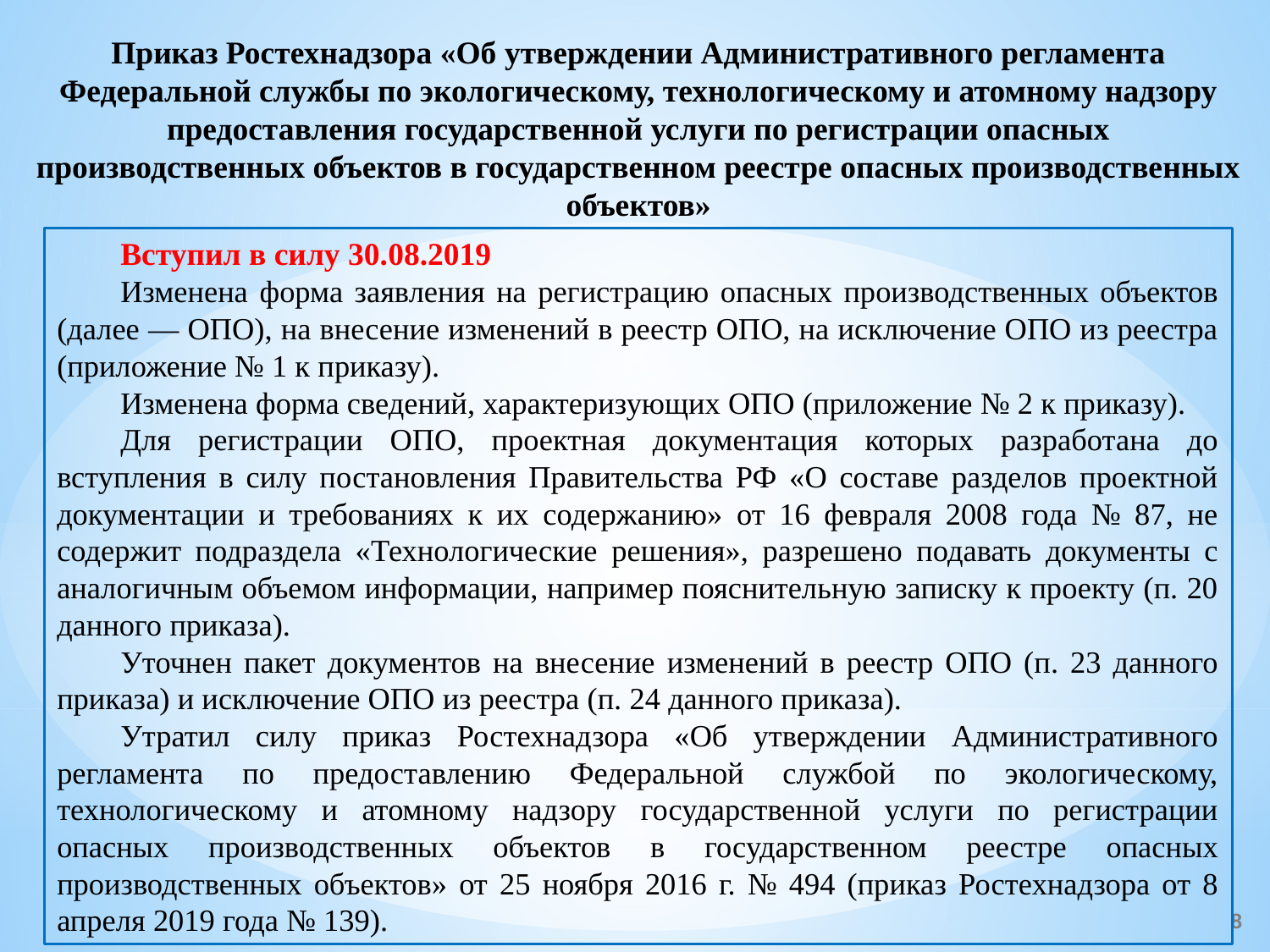

Приказ Ростехнадзора «Об утверждении Административного регламента Федеральной службы по экологическому, технологическому и атомному надзору предоставления государственной услуги по регистрации опасных производственных объектов в государственном реестре опасных производственных объектов»
Вступил в силу 30.08.2019
Изменена форма заявления на регистрацию опасных производственных объектов (далее — ОПО), на внесение изменений в реестр ОПО, на исключение ОПО из реестра (приложение № 1 к приказу).
Изменена форма сведений, характеризующих ОПО (приложение № 2 к приказу).
Для регистрации ОПО, проектная документация которых разработана до вступления в силу постановления Правительства РФ «О составе разделов проектной документации и требованиях к их содержанию» от 16 февраля 2008 года № 87, не содержит подраздела «Технологические решения», разрешено подавать документы с аналогичным объемом информации, например пояснительную записку к проекту (п. 20 данного приказа).
Уточнен пакет документов на внесение изменений в реестр ОПО (п. 23 данного приказа) и исключение ОПО из реестра (п. 24 данного приказа).
Утратил силу приказ Ростехнадзора «Об утверждении Административного регламента по предоставлению Федеральной службой по экологическому, технологическому и атомному надзору государственной услуги по регистрации опасных производственных объектов в государственном реестре опасных производственных объектов» от 25 ноября 2016 г. № 494 (приказ Ростехнадзора от 8 апреля 2019 года № 139).
8